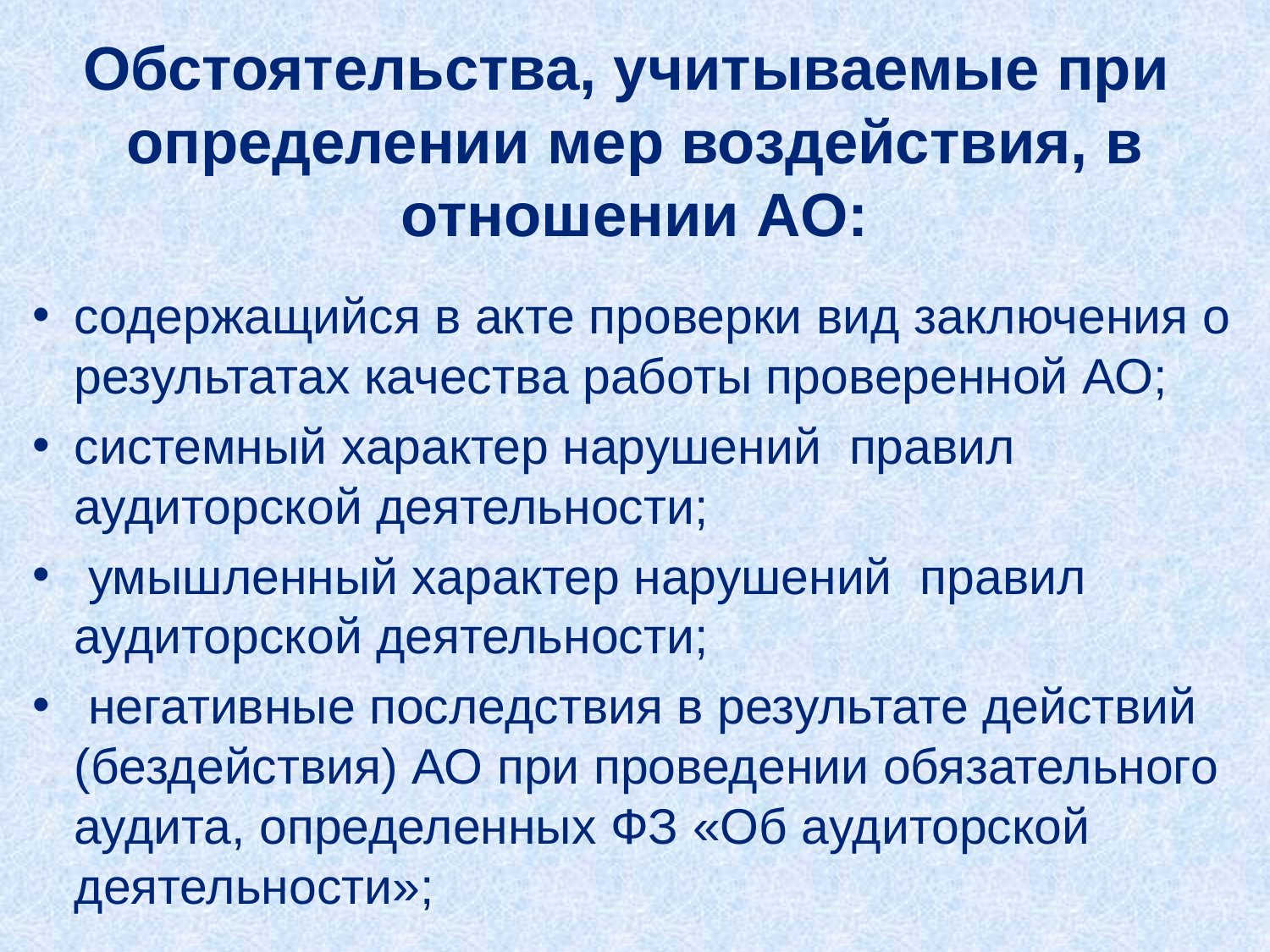

# Обстоятельства, учитываемые при  определении мер воздействия, в отношении АО:
содержащийся в акте проверки вид заключения о результатах качества работы проверенной АО;
системный характер нарушений  правил аудиторской деятельности;
 умышленный характер нарушений  правил аудиторской деятельности;
 негативные последствия в результате действий (бездействия) АО при проведении обязательного аудита, определенных ФЗ «Об аудиторской деятельности»;